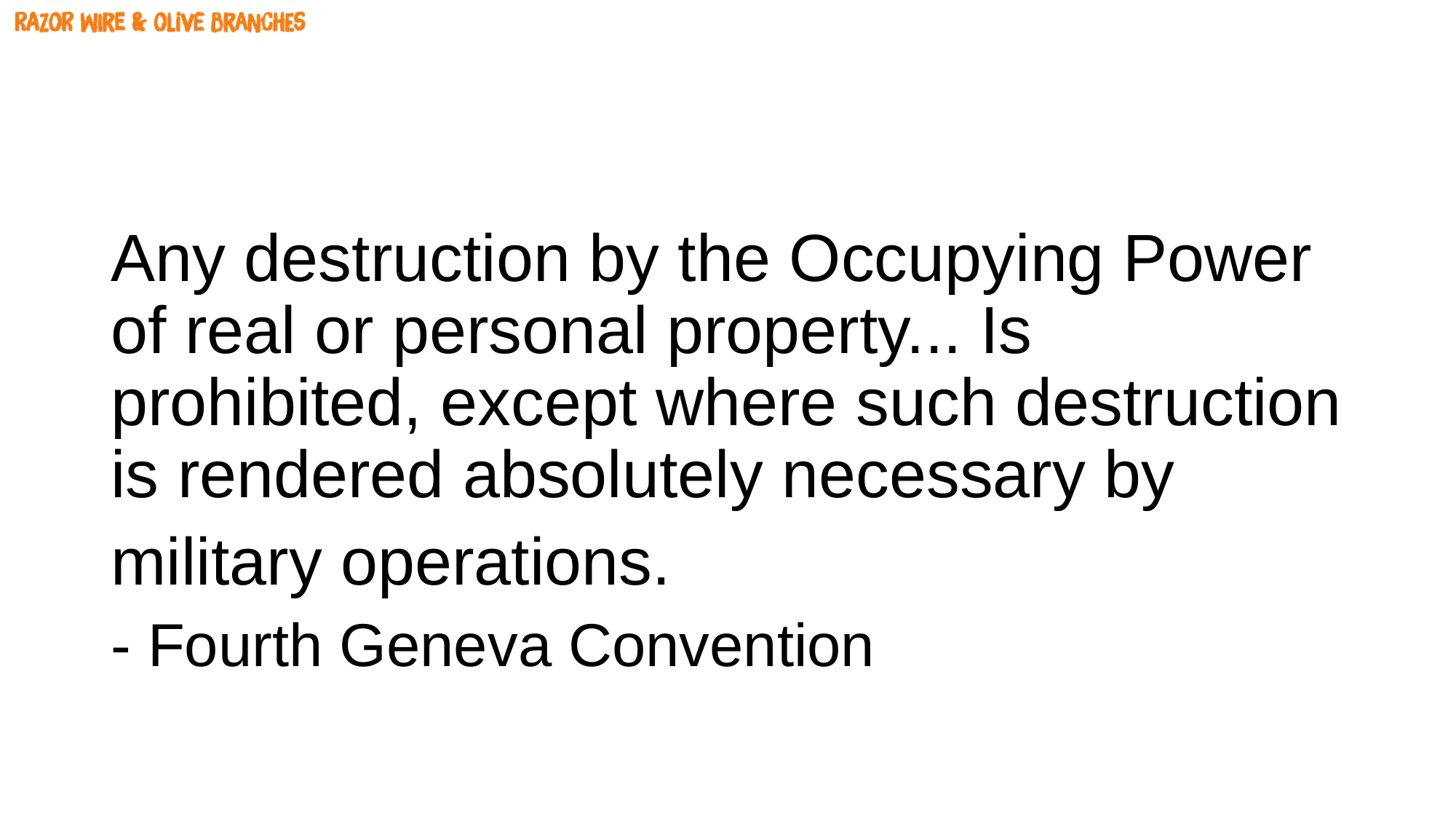

#
Any destruction by the Occupying Power of real or personal property... Is prohibited, except where such destruction is rendered absolutely necessary by
military operations.
- Fourth Geneva Convention